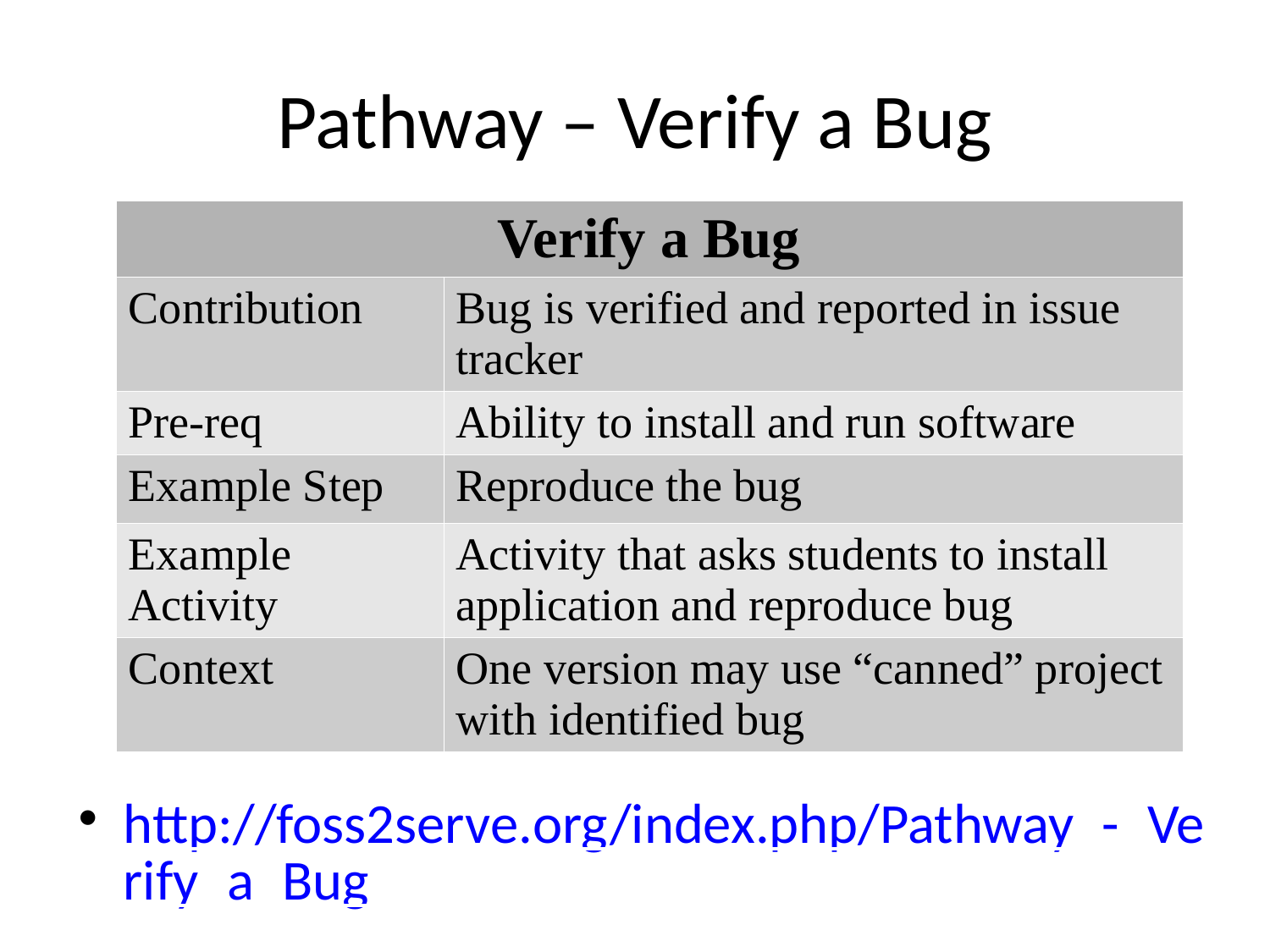

Pathway – Verify a Bug
| Verify a Bug |  |
| --- | --- |
| Contribution | Bug is verified and reported in issue tracker |
| Pre-req | Ability to install and run software |
| Example Step | Reproduce the bug |
| Example Activity | Activity that asks students to install application and reproduce bug |
| Context | One version may use “canned” project with identified bug |
http://foss2serve.org/index.php/Pathway_-_Verify_a_Bug